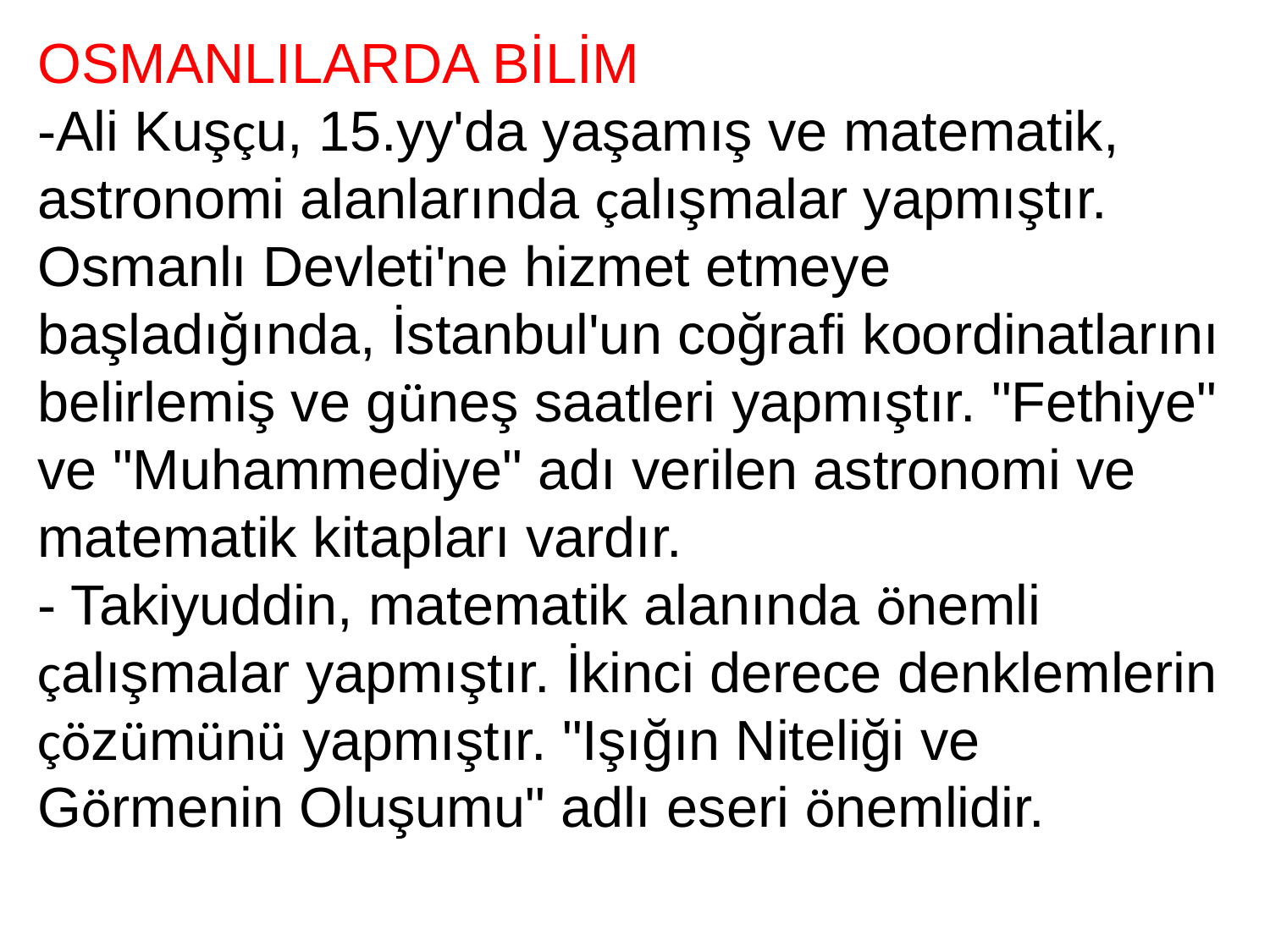

OSMANLILARDA BİLİM
-Ali Kuşçu, 15.yy'da yaşamış ve matematik, astronomi alanlarında çalışmalar yapmıştır. Osmanlı Devleti'ne hizmet etmeye başladığında, İstanbul'un coğrafi koordinatlarını belirlemiş ve güneş saatleri yapmıştır. "Fethiye" ve "Muhammediye" adı verilen astronomi ve matematik kitapları vardır.
- Takiyuddin, matematik alanında önemli çalışmalar yapmıştır. İkinci derece denklemlerin çözümünü yapmıştır. "Işığın Niteliği ve Görmenin Oluşumu" adlı eseri önemlidir.